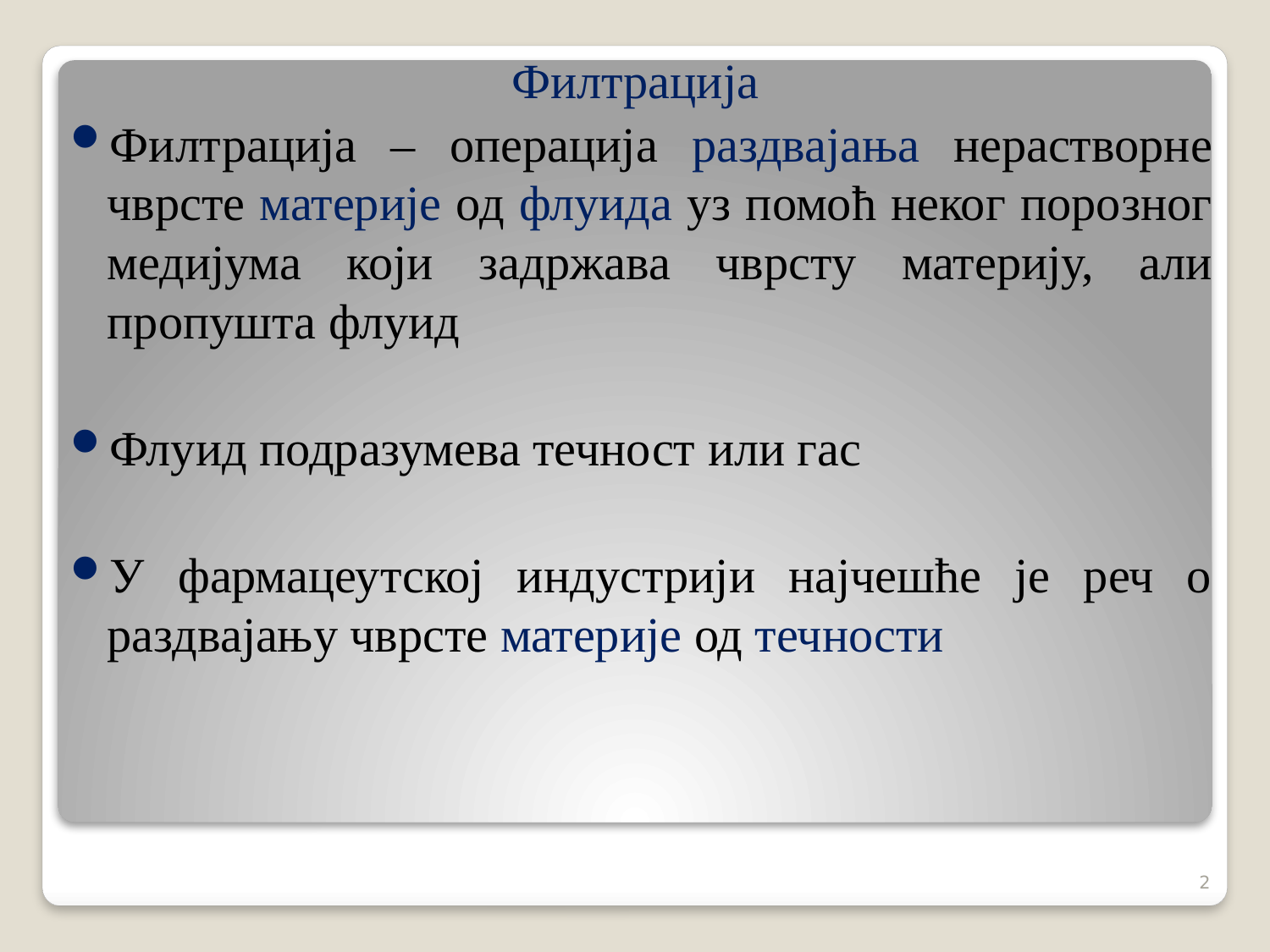

Филтрација
Филтрација – операција раздвајања нерастворне чврсте материје од флуида уз помоћ неког порозног медијума који задржава чврсту материју, али пропушта флуид

Флуид подразумева течност или гас

У фармацеутској индустрији најчешће је реч о раздвајању чврсте материје од течности
2